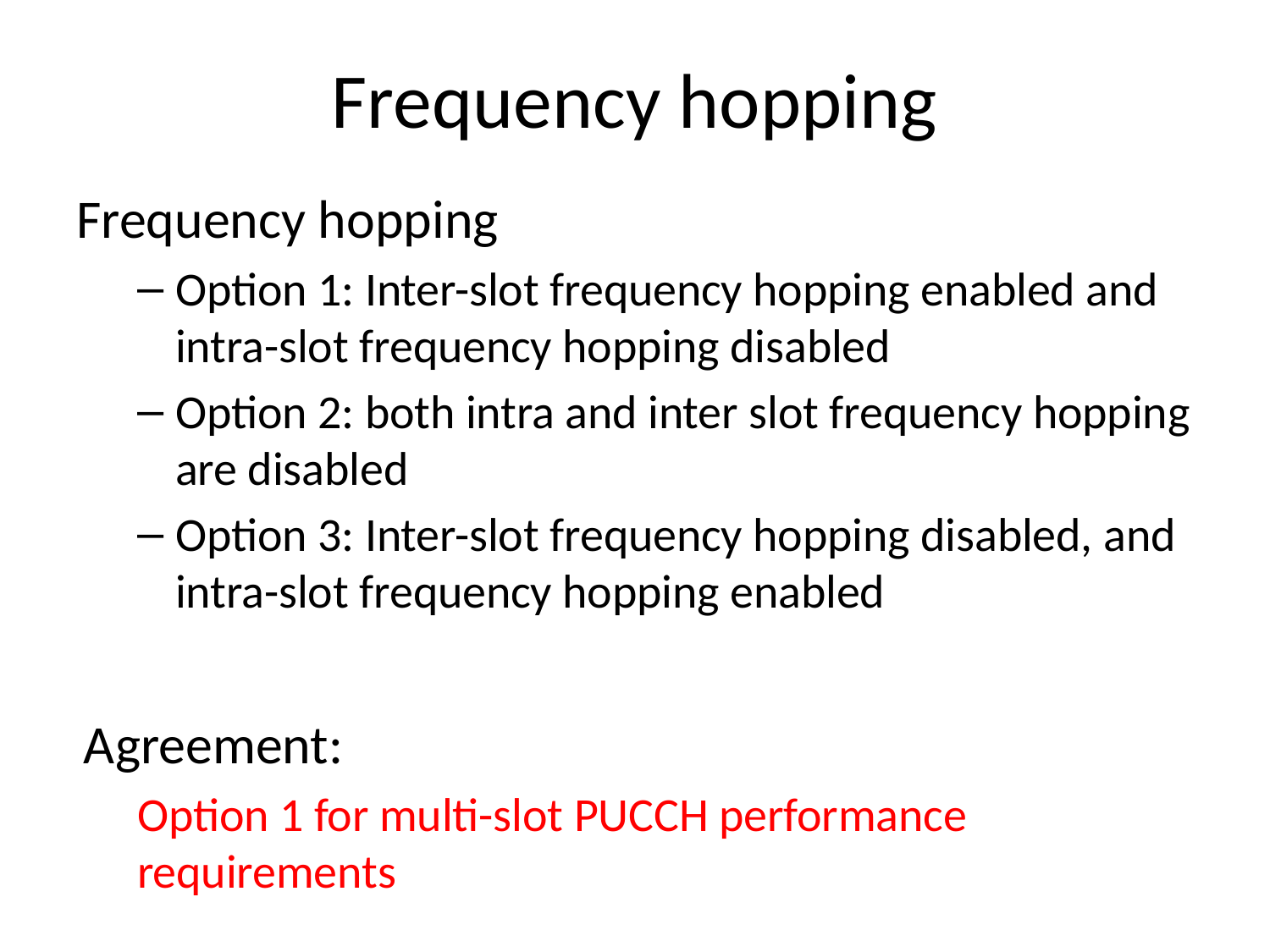

# Frequency hopping
Frequency hopping
Option 1: Inter-slot frequency hopping enabled and intra-slot frequency hopping disabled
Option 2: both intra and inter slot frequency hopping are disabled
Option 3: Inter-slot frequency hopping disabled, and intra-slot frequency hopping enabled

Agreement:
	Option 1 for multi-slot PUCCH performance requirements